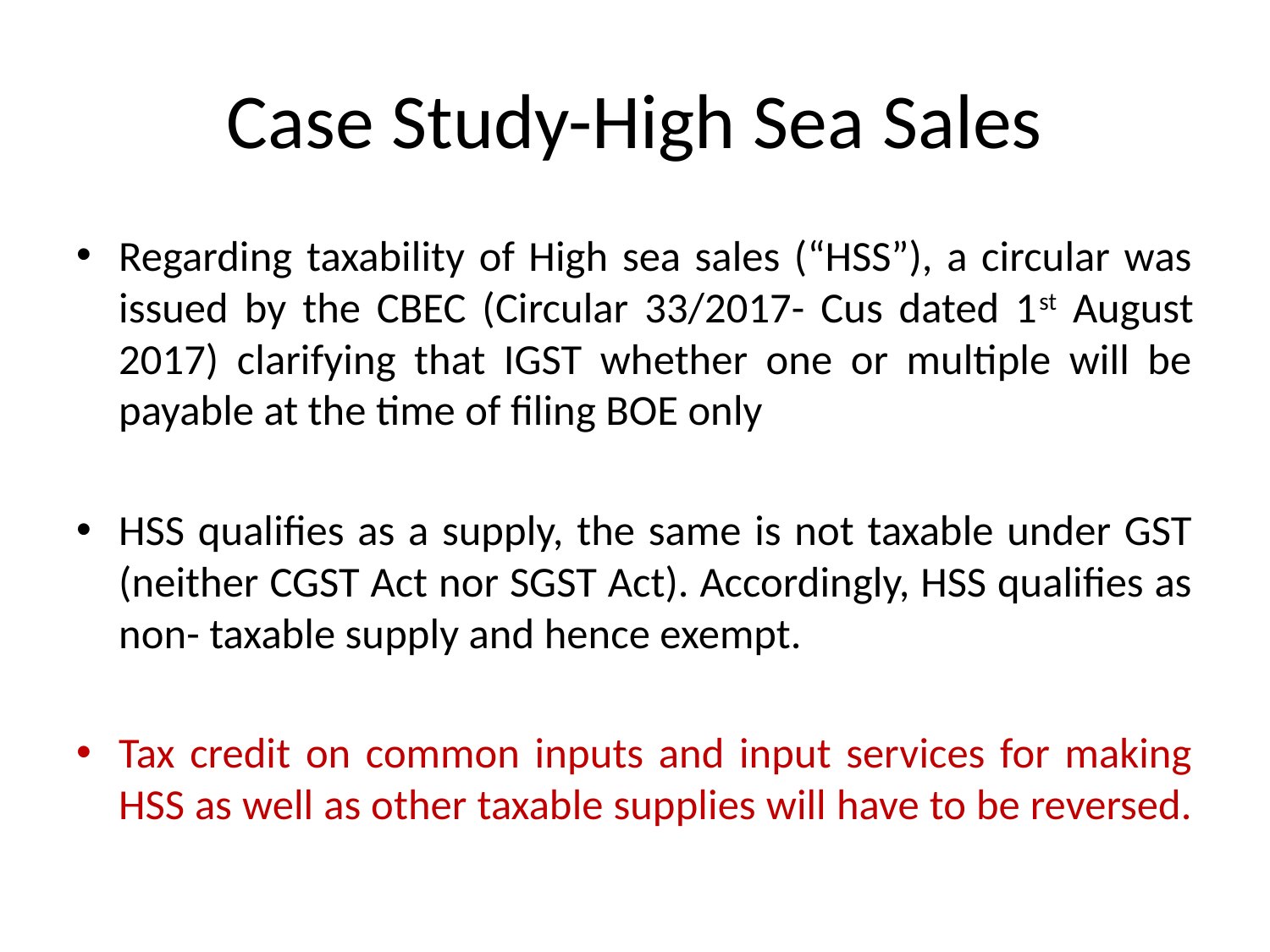

# Case Study-High Sea Sales
Regarding taxability of High sea sales (“HSS”), a circular was issued by the CBEC (Circular 33/2017- Cus dated 1st August 2017) clarifying that IGST whether one or multiple will be payable at the time of filing BOE only

HSS qualifies as a supply, the same is not taxable under GST (neither CGST Act nor SGST Act). Accordingly, HSS qualifies as non- taxable supply and hence exempt.

Tax credit on common inputs and input services for making HSS as well as other taxable supplies will have to be reversed.